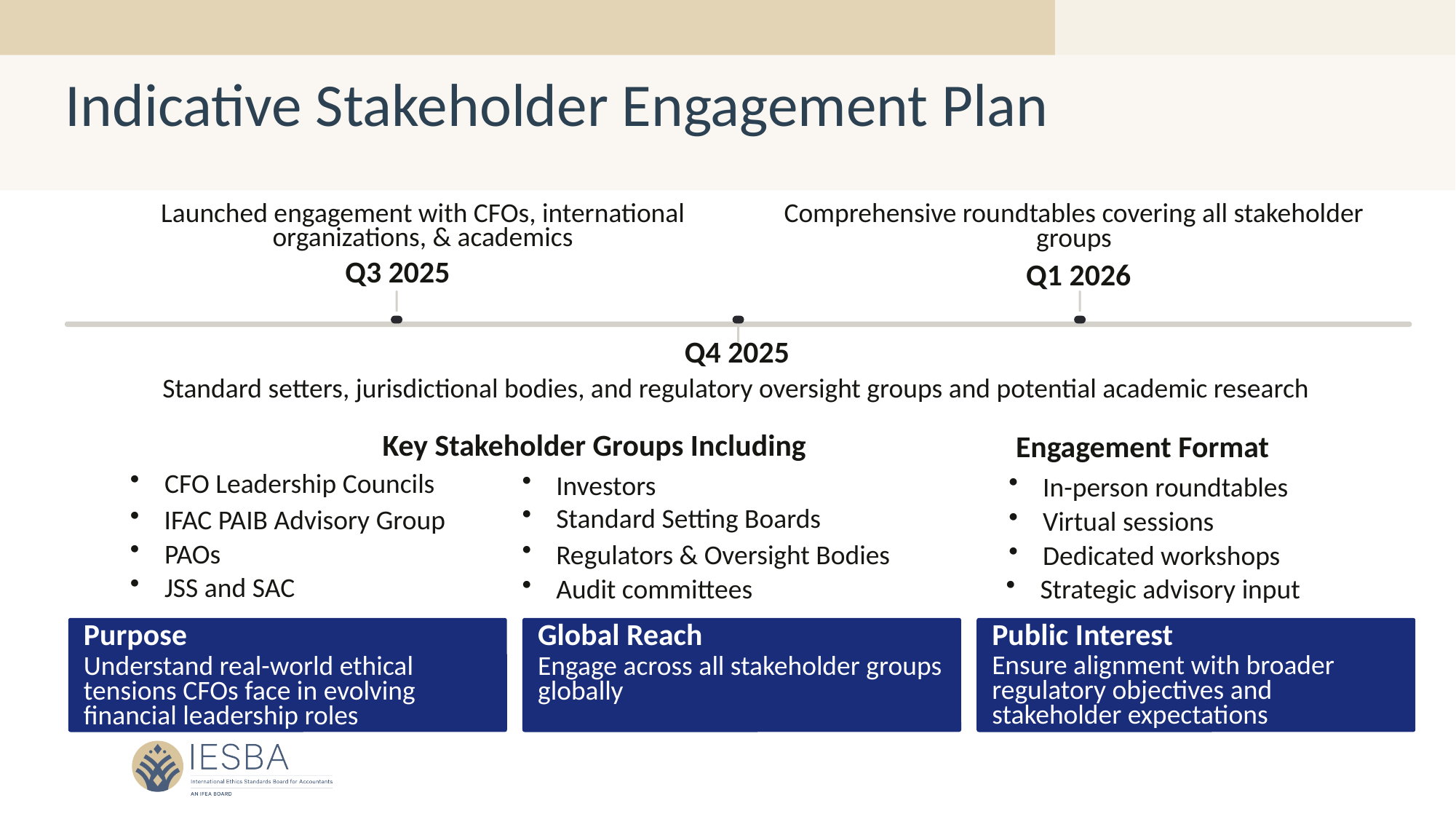

# Indicative Stakeholder Engagement Plan
Launched engagement with CFOs, international organizations, & academics
Comprehensive roundtables covering all stakeholder groups
Q3 2025
Q1 2026

Q4 2025
Standard setters, jurisdictional bodies, and regulatory oversight groups and potential academic research
Key Stakeholder Groups Including
Engagement Format
CFO Leadership Councils
Investors
In-person roundtables
Standard Setting Boards
IFAC PAIB Advisory Group
Virtual sessions
PAOs
Regulators & Oversight Bodies
Dedicated workshops
JSS and SAC
Audit committees
Strategic advisory input

Purpose
Global Reach
Public Interest
Ensure alignment with broader regulatory objectives and stakeholder expectations
Understand real-world ethical tensions CFOs face in evolving financial leadership roles
Engage across all stakeholder groups globally